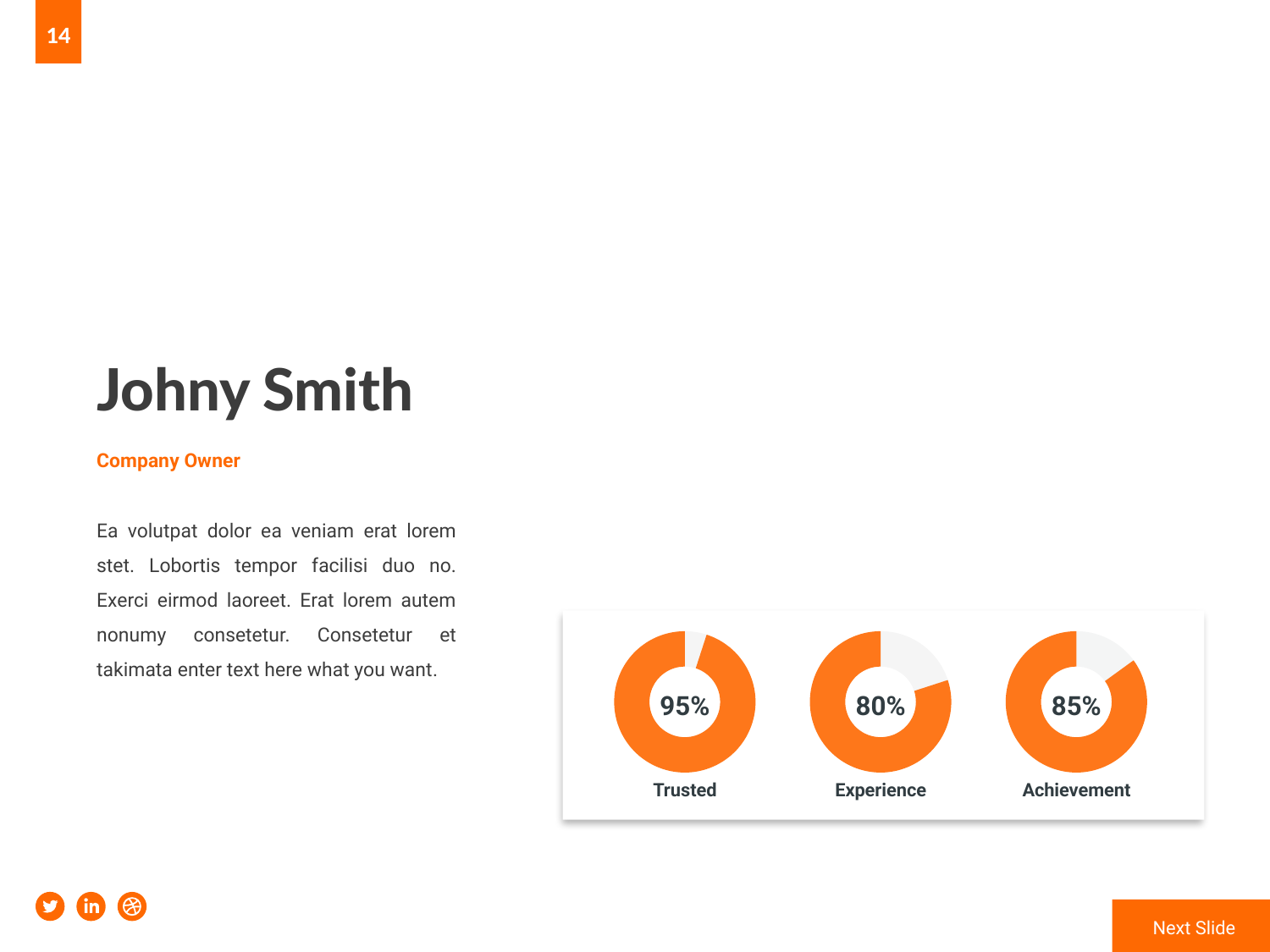

14
Johny Smith
Company Owner
Ea volutpat dolor ea veniam erat lorem stet. Lobortis tempor facilisi duo no. Exerci eirmod laoreet. Erat lorem autem nonumy consetetur. Consetetur et takimata enter text here what you want.

### Chart

| Category | Sales |
|---|---|
| 1st Qtr | 0.05 |
| 2nd Qtr | 0.95 |

### Chart

| Category | Sales |
|---|---|
| 1st Qtr | 0.2 |
| 2nd Qtr | 0.8 |

### Chart

| Category | Sales |
|---|---|
| 1st Qtr | 0.15 |
| 2nd Qtr | 0.85 |
95%
80%
85%
Trusted
Experience
Achievement

Next Slide